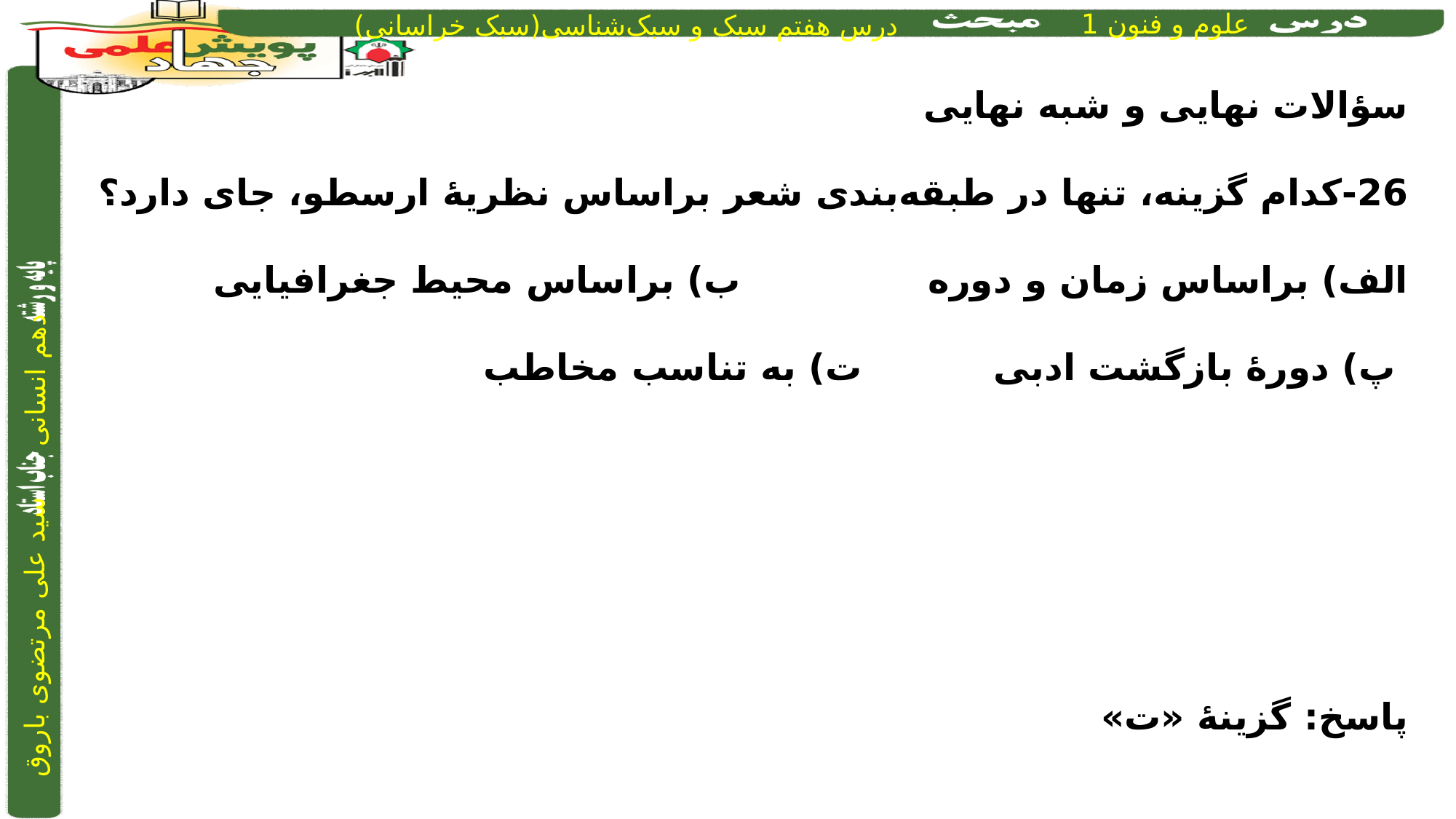

سؤالات نهایی و شبه نهایی
26-کدام گزینه، تنها در طبقه‌بندی شعر براساس نظریۀ ارسطو، جای دارد؟
‌الف) براساس زمان و دوره 			 ب) براساس محیط جغرافیایی
 پ) دورۀ بازگشت ادبی			ت) به تناسب مخاطب

پاسخ: گزینۀ «ت»